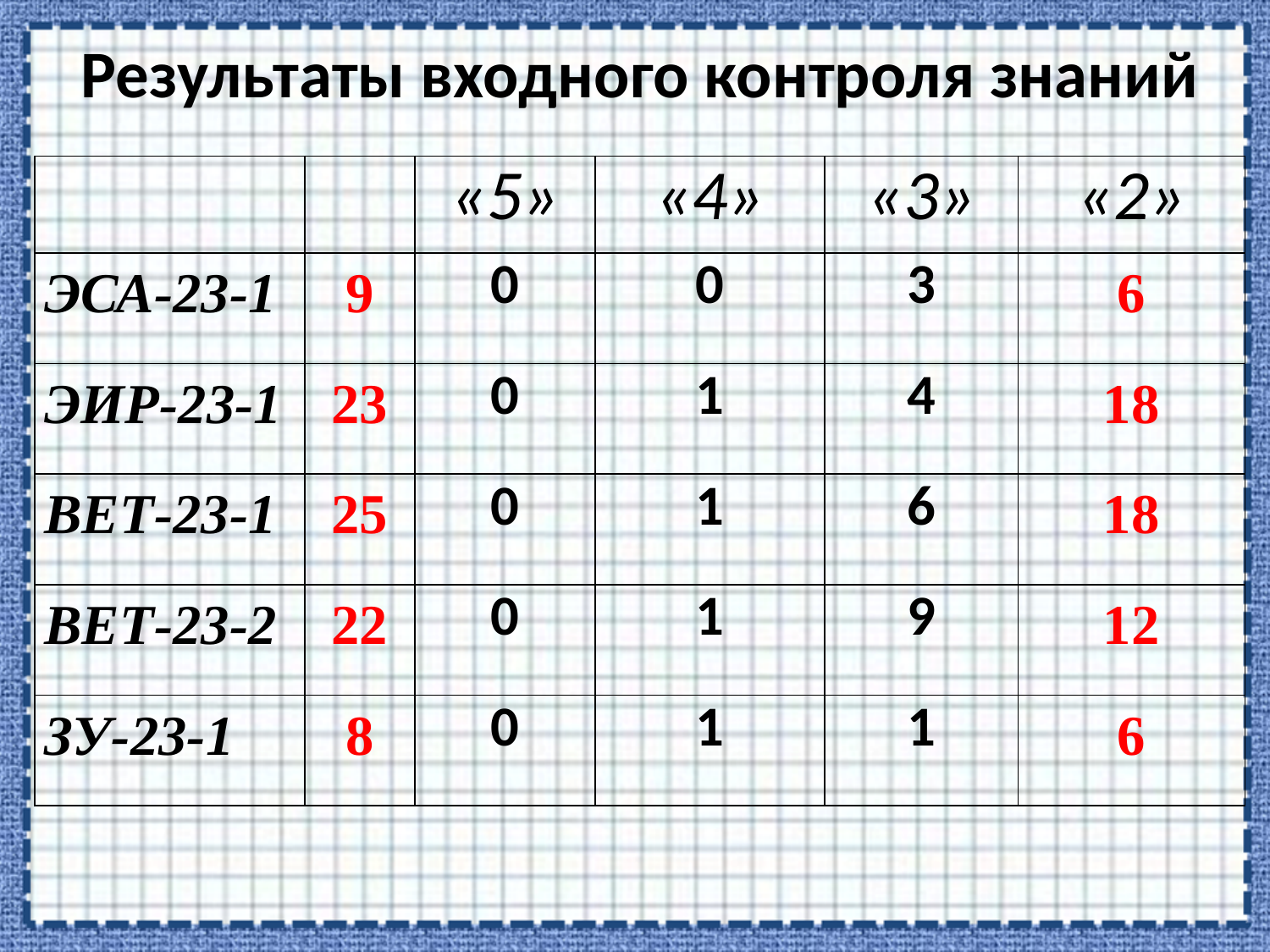

# Результаты входного контроля знаний
|  |  | «5» | «4» | «3» | «2» |
| --- | --- | --- | --- | --- | --- |
| ЭСА-23-1 | 9 | 0 | 0 | 3 | 6 |
| ЭИР-23-1 | 23 | 0 | 1 | 4 | 18 |
| ВЕТ-23-1 | 25 | 0 | 1 | 6 | 18 |
| ВЕТ-23-2 | 22 | 0 | 1 | 9 | 12 |
| ЗУ-23-1 | 8 | 0 | 1 | 1 | 6 |